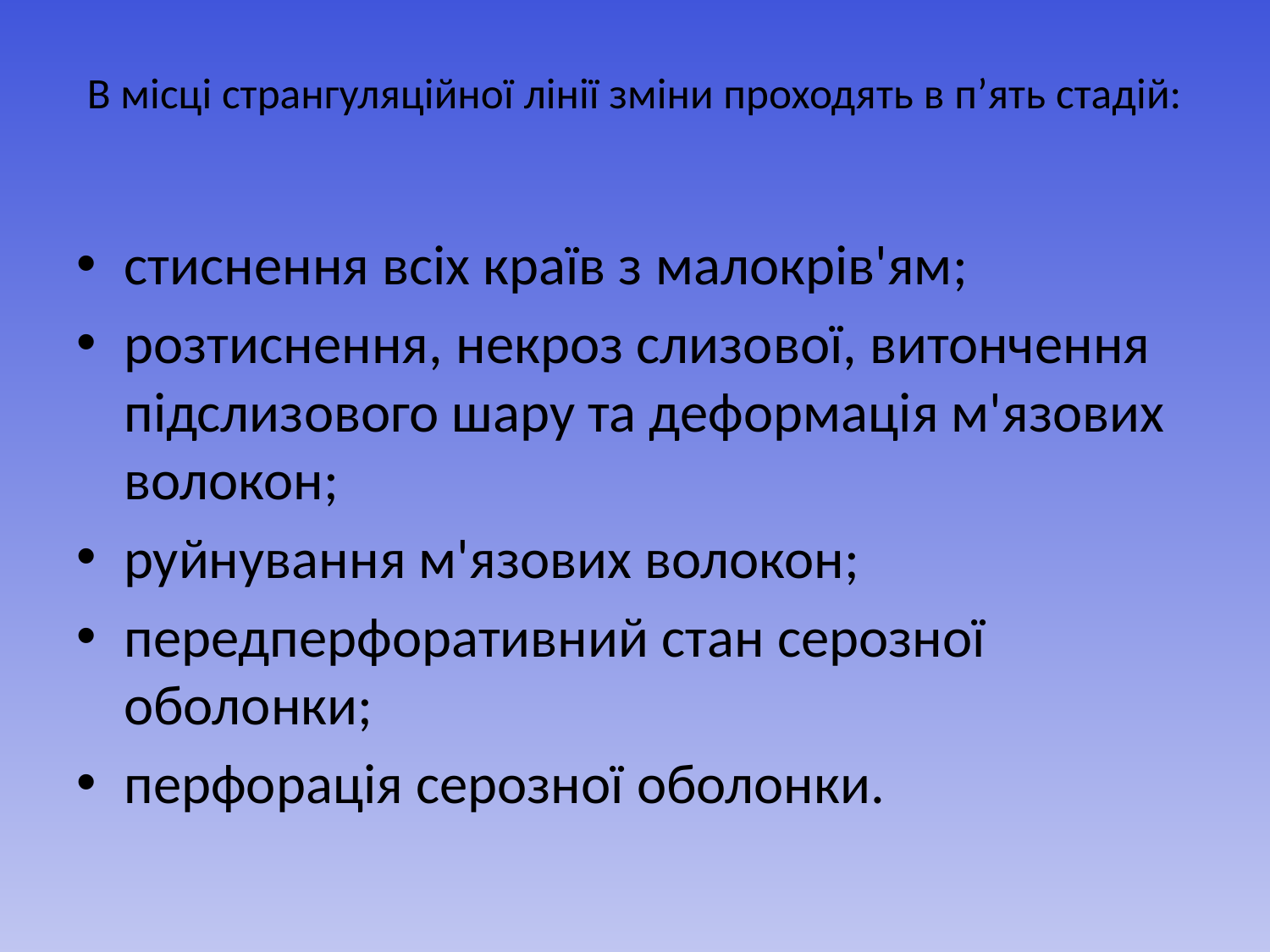

# В місці странгуляційної лінії зміни проходять в п’ять стадій:
стиснення всіх країв з малокрів'ям;
розтиснення, некроз слизової, витончення підслизового шару та деформація м'язових волокон;
руйнування м'язових волокон;
передперфоративний стан серозної оболонки;
перфорація серозної оболонки.